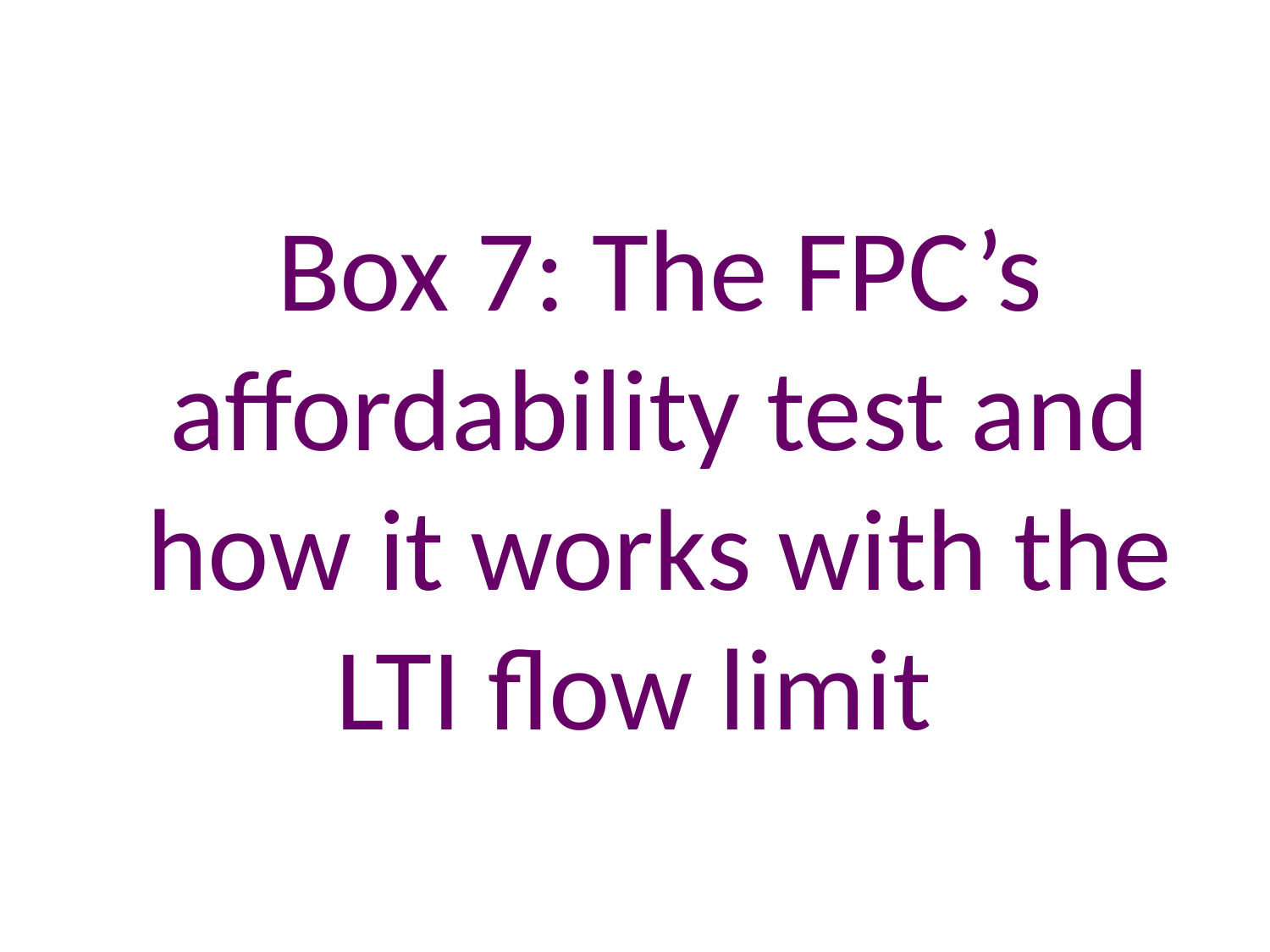

# Box 7: The FPC’s affordability test and how it works with the LTI flow limit